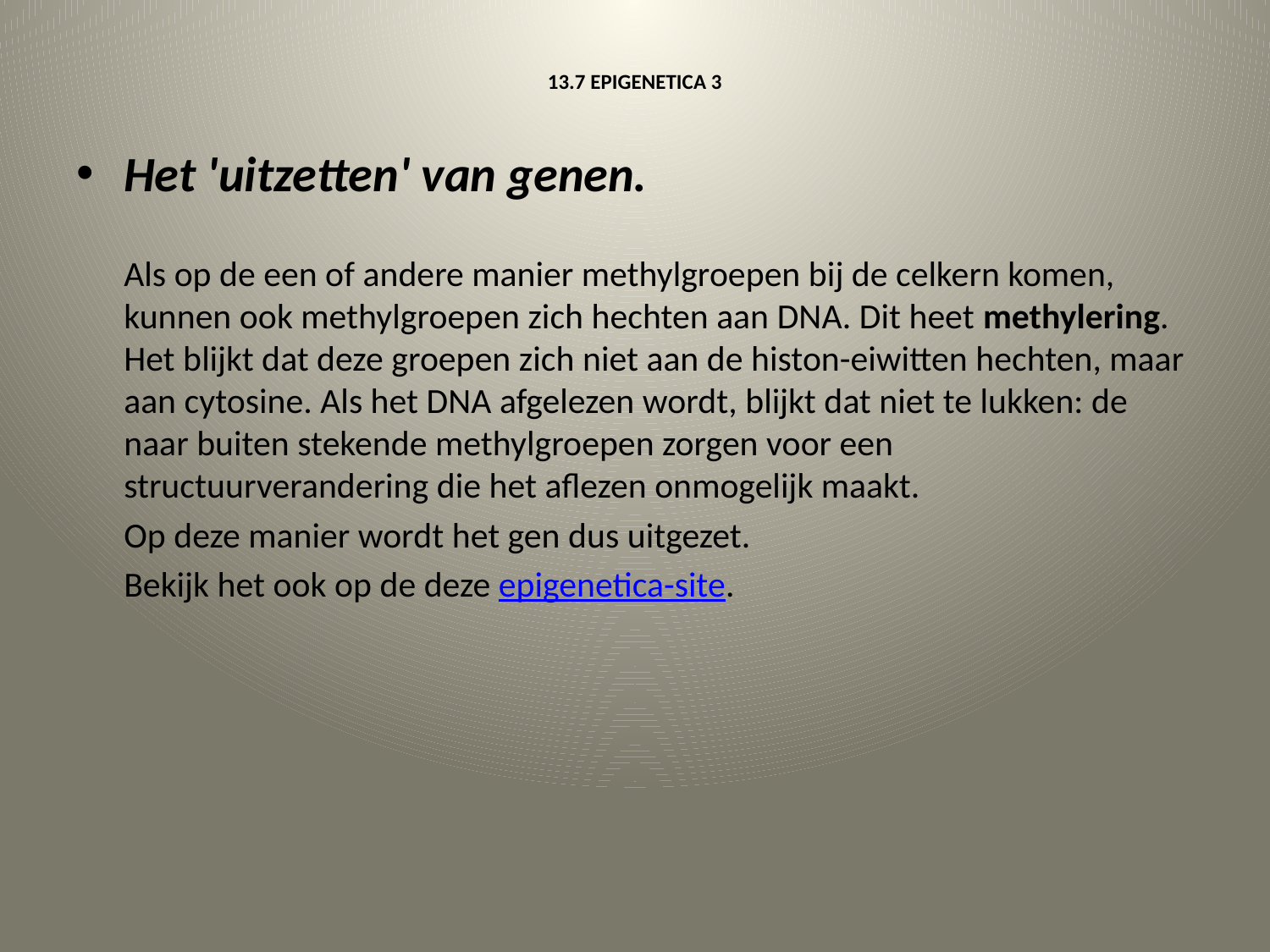

# 13.7 EPIGENETICA 3
Het 'uitzetten' van genen.
Als op de een of andere manier methylgroepen bij de celkern komen, kunnen ook methylgroepen zich hechten aan DNA. Dit heet methylering. Het blijkt dat deze groepen zich niet aan de histon-eiwitten hechten, maar aan cytosine. Als het DNA afgelezen wordt, blijkt dat niet te lukken: de naar buiten stekende methylgroepen zorgen voor een structuurverandering die het aflezen onmogelijk maakt.
	Op deze manier wordt het gen dus uitgezet.
	Bekijk het ook op de deze epigenetica-site.